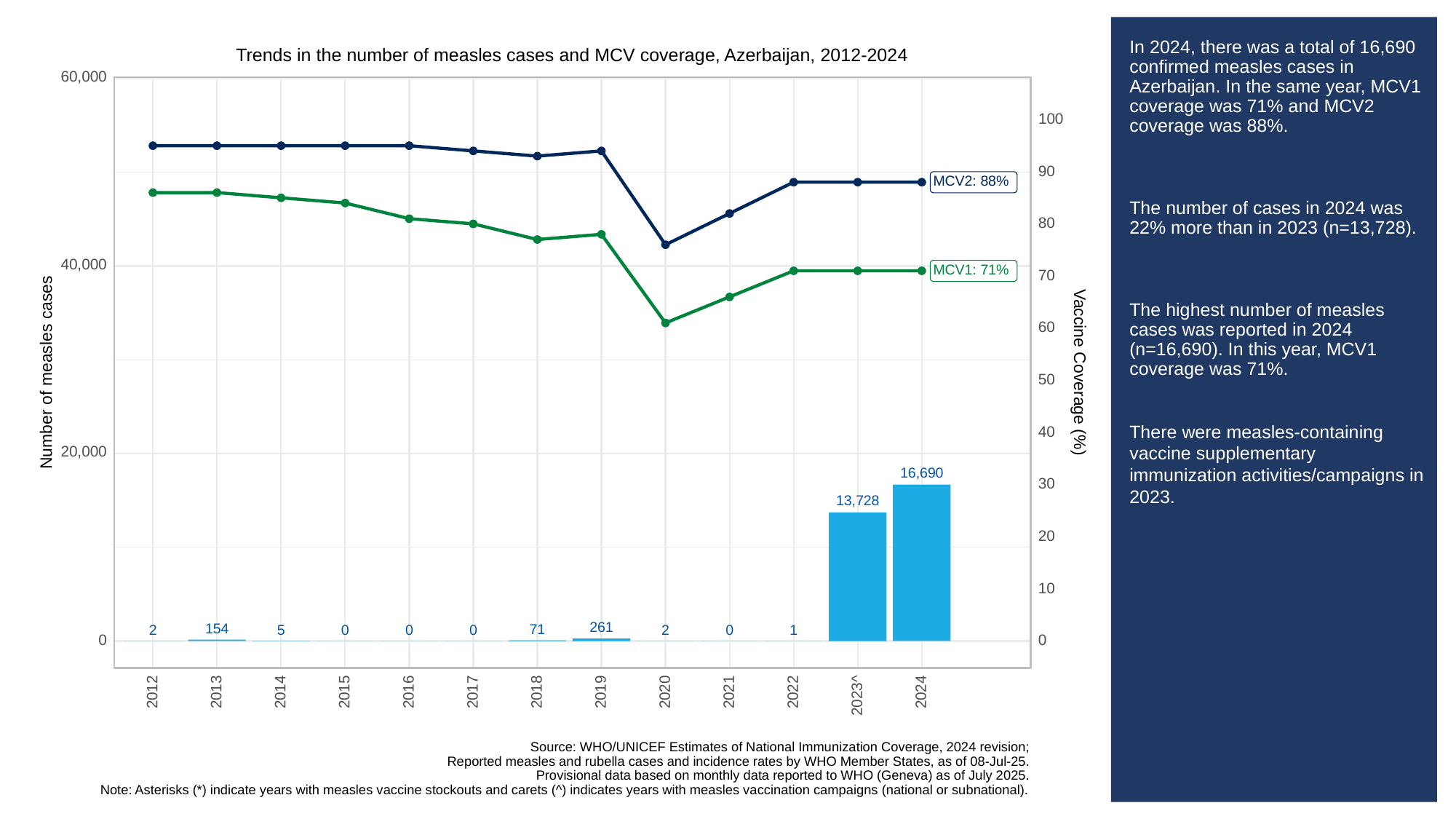

# In 2024, there was a total of 16,690 confirmed measles cases in Azerbaijan. In the same year, MCV1 coverage was 71% and MCV2 coverage was 88%.

The number of cases in 2024 was 22% more than in 2023 (n=13,728).

The highest number of measles cases was reported in 2024 (n=16,690). In this year, MCV1 coverage was 71%.

There were measles-containing vaccine supplementary immunization activities/campaigns in 2023.

Trends in the number of measles cases and MCV coverage, Azerbaijan, 2012-2024
60,000

100

90

MCV2: 88%

80

40,000

MCV1: 71%

70

60

Vaccine Coverage (%)
Number of measles cases
50
40
20,000

16,690
30

13,728

20

10
261
154
71
0
0
0
0
5
2
2
1
0
0

2013
2012
2014
2015
2016
2017
2018
2019
2020
2021
2022
2024
2023^
Source: WHO/UNICEF Estimates of National Immunization Coverage, 2024 revision;
Reported measles and rubella cases and incidence rates by WHO Member States, as of 08-Jul-25.
Provisional data based on monthly data reported to WHO (Geneva) as of July 2025.
Note: Asterisks (*) indicate years with measles vaccine stockouts and carets (^) indicates years with measles vaccination campaigns (national or subnational).